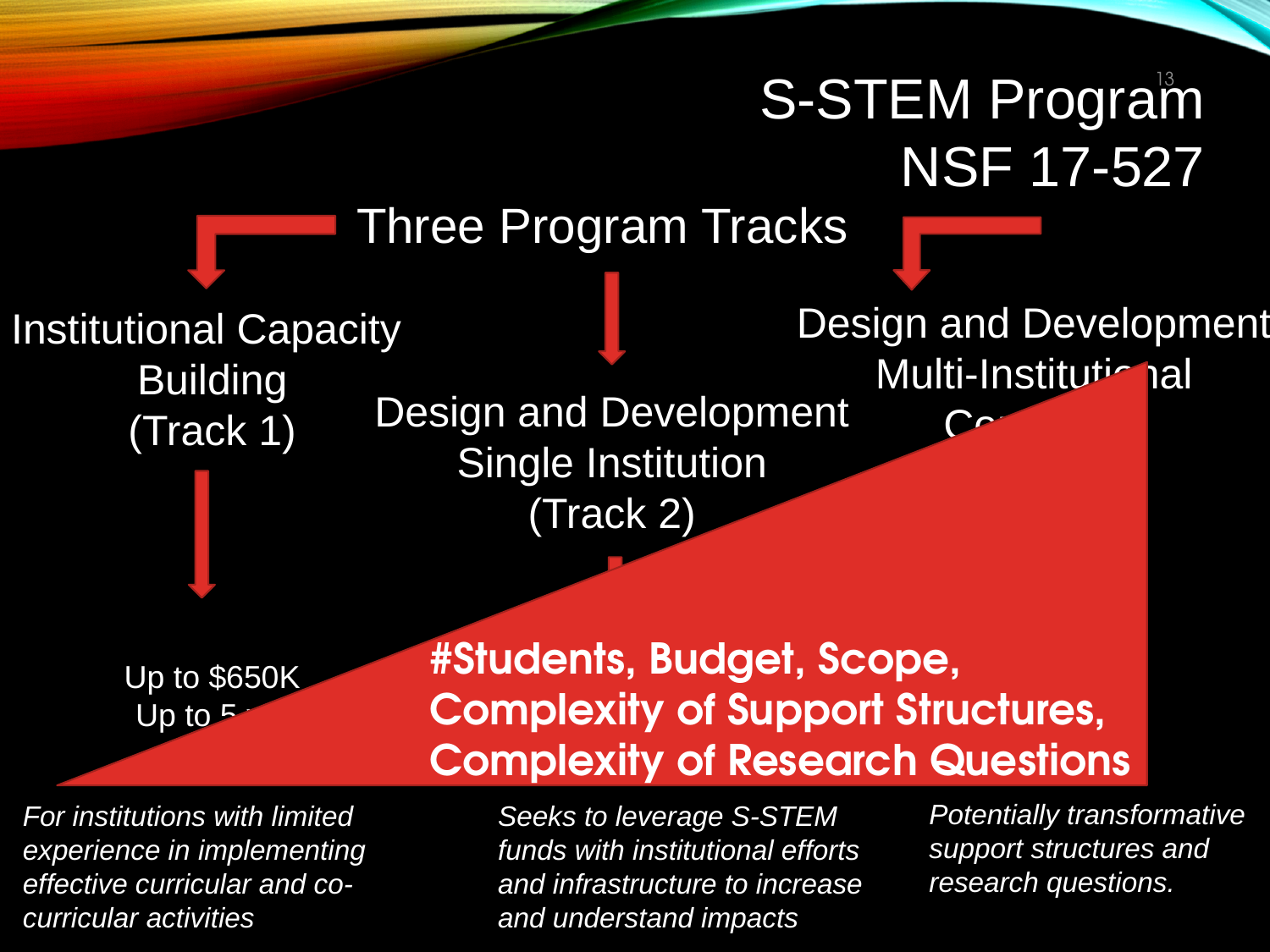

13
S-STEM Program
NSF 17-527
Three Program Tracks

Design and Development
Multi-Institutional
Consortia
(Track 3)
Institutional Capacity
Building
(Track 1)

#Students, Budget, Scope, Complexity of Support Structures, Complexity of Research Questions
Design and Development
Single Institution
(Track 2)

Up to $650K
Up to 5 yrs
Up to $5M
Up to 5 yrs
Up to $1M
Up to 5 yrs
Potentially transformative support structures and research questions.
For institutions with limited experience in implementing  effective curricular and co-curricular activities
Seeks to leverage S-STEM funds with institutional efforts and infrastructure to increase and understand impacts